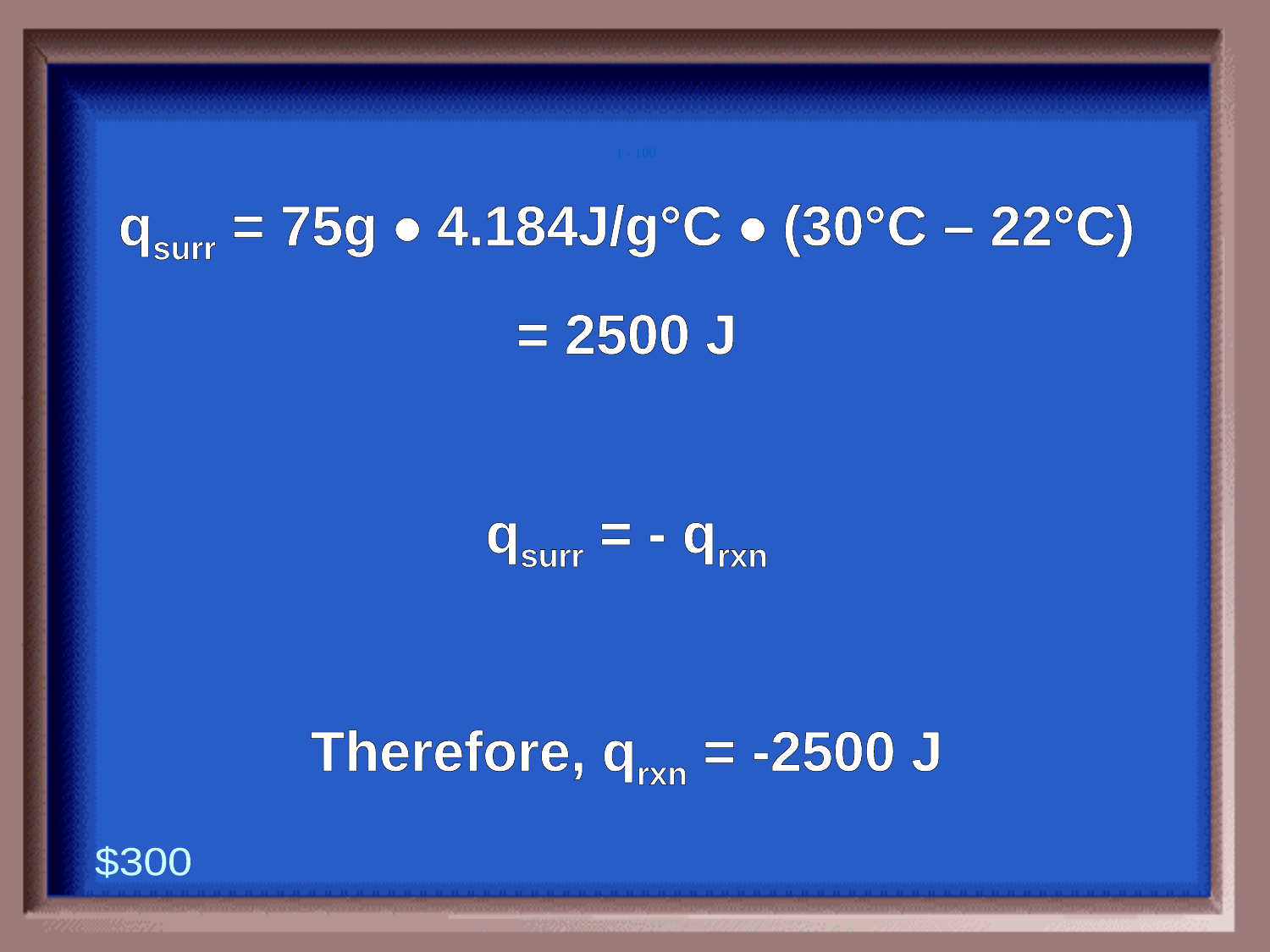

1 - 100
qsurr = 75g • 4.184J/g°C • (30°C – 22°C)
= 2500 J

qsurr = - qrxn

Therefore, qrxn = -2500 J
$300